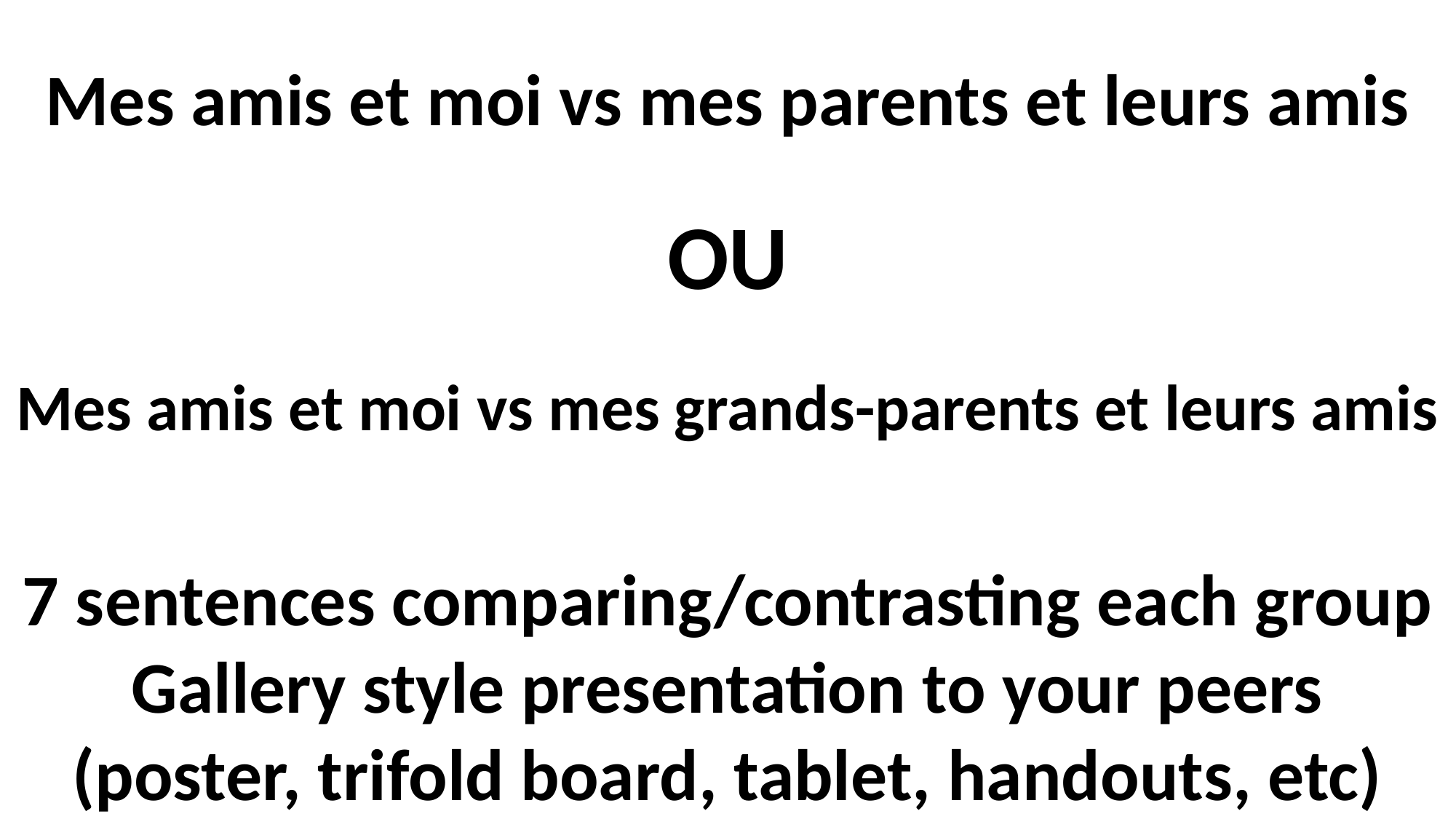

Mes amis et moi vs mes parents et leurs amis

OU

Mes amis et moi vs mes grands-parents et leurs amis

7 sentences comparing/contrasting each group
Gallery style presentation to your peers (poster, trifold board, tablet, handouts, etc)